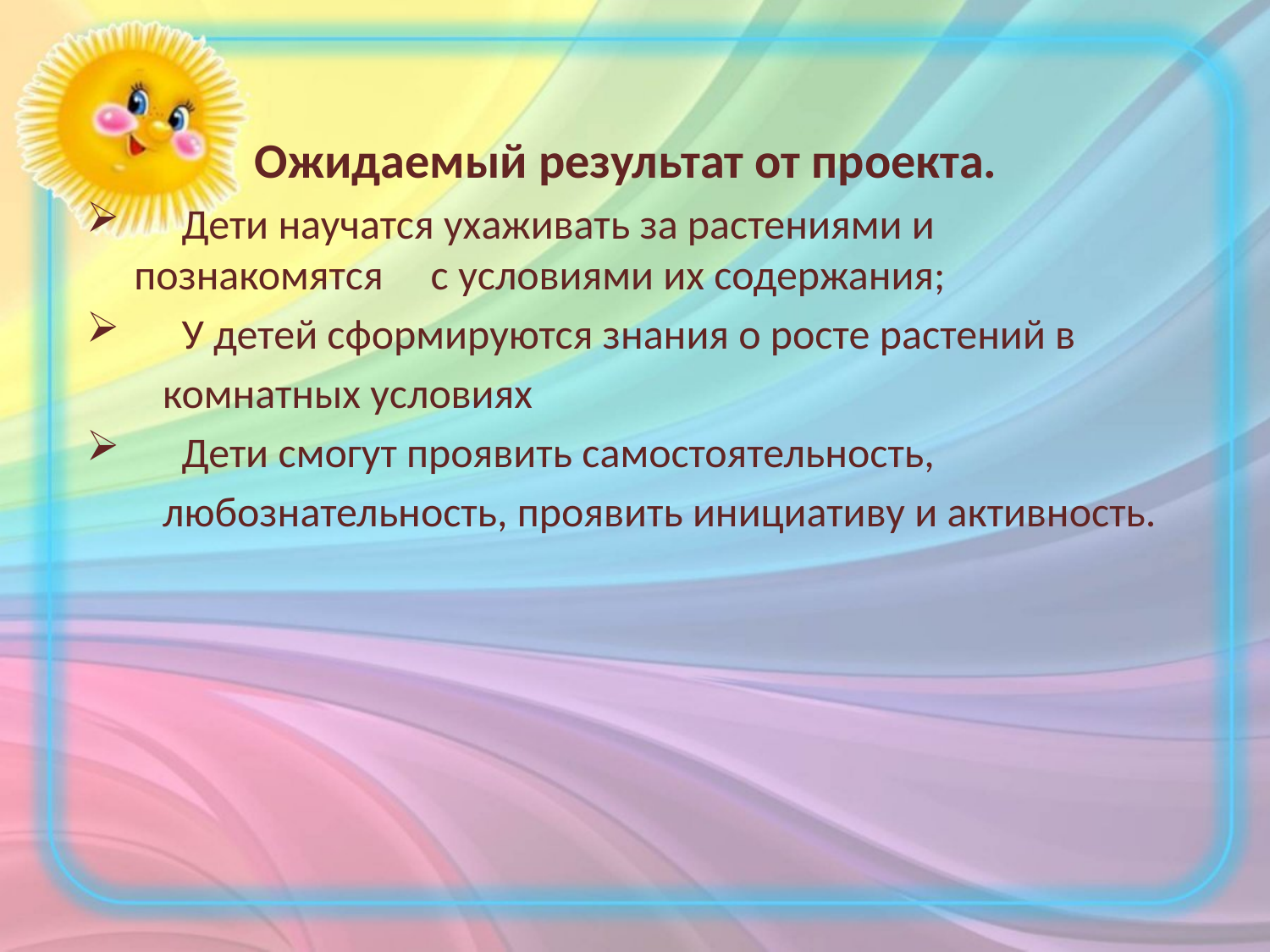

#
               Ожидаемый результат от проекта.
     Дети научатся ухаживать за растениями и   познакомятся     с условиями их содержания;
     У детей сформируются знания о росте растений в
        комнатных условиях
     Дети смогут проявить самостоятельность,
        любознательность, проявить инициативу и активность.